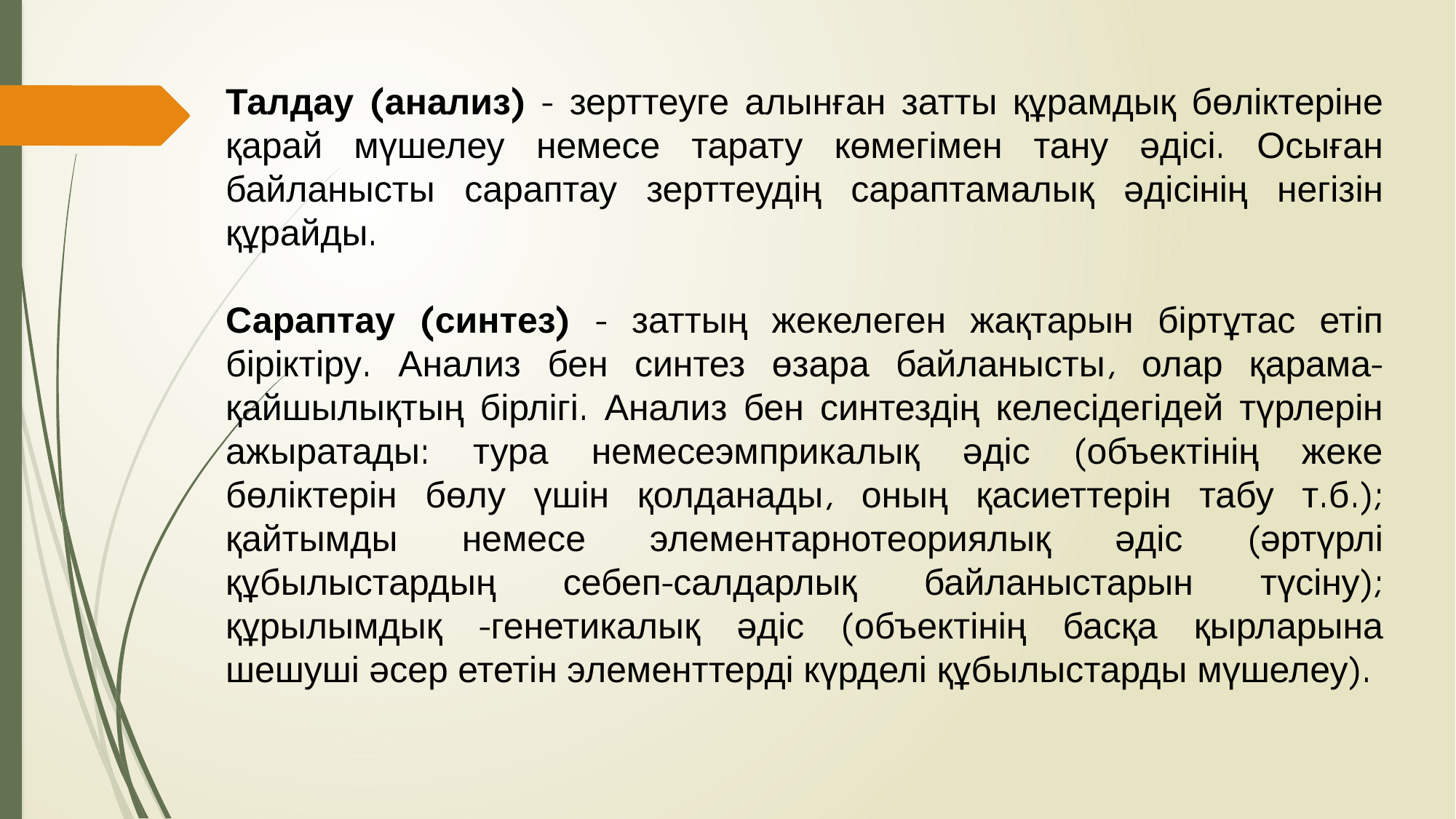

Талдау (анализ) - зерттеуге алынған затты құрамдық бөліктеріне қарай мүшелеу немесе тарату көмегімен тану әдісі. Осыған байланысты сараптау зерттеудің сараптамалық әдісінің негізін құрайды.

Сараптау (синтез) - заттың жекелеген жақтарын біртұтас етіп біріктіру. Анализ бен синтез өзара байланысты, олар қарама-қайшылықтың бірлігі. Анализ бен синтездің келесідегідей түрлерін ажыратады: тура немесеэмприкалық әдіс (объектінің жеке бөліктерін бөлу үшін қолданады, оның қасиеттерін табу т.б.); қайтымды немесе элементарнотеориялық әдіс (әртүрлі құбылыстардың себеп-салдарлық байланыстарын түсіну); құрылымдық -генетикалық әдіс (объектінің басқа қырларына шешуші әсер ететін элементтерді күрделі құбылыстарды мүшелеу).